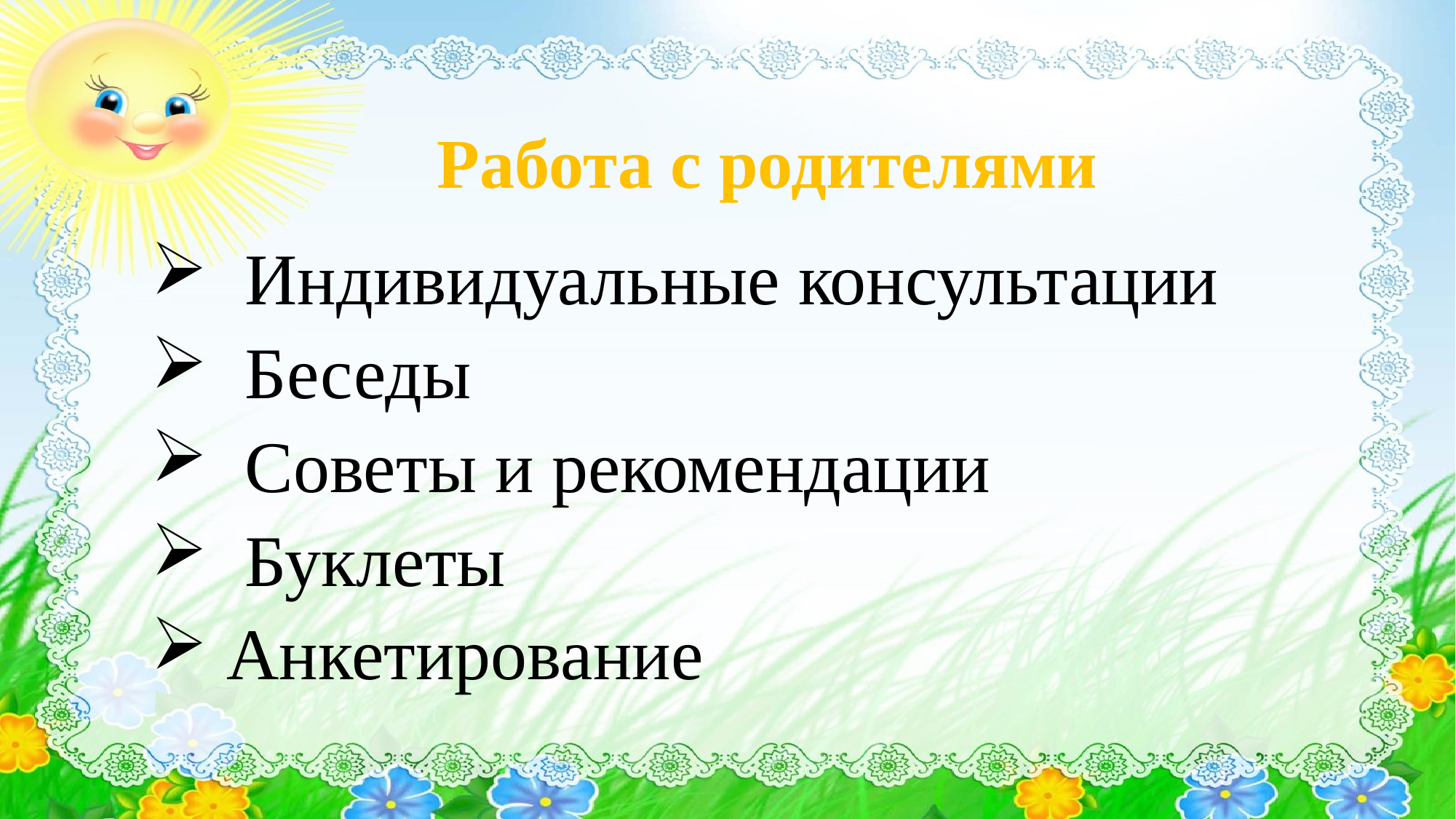

# Работа с родителями
  Индивидуальные консультации
  Беседы
  Советы и рекомендации
  Буклеты
 Анкетирование